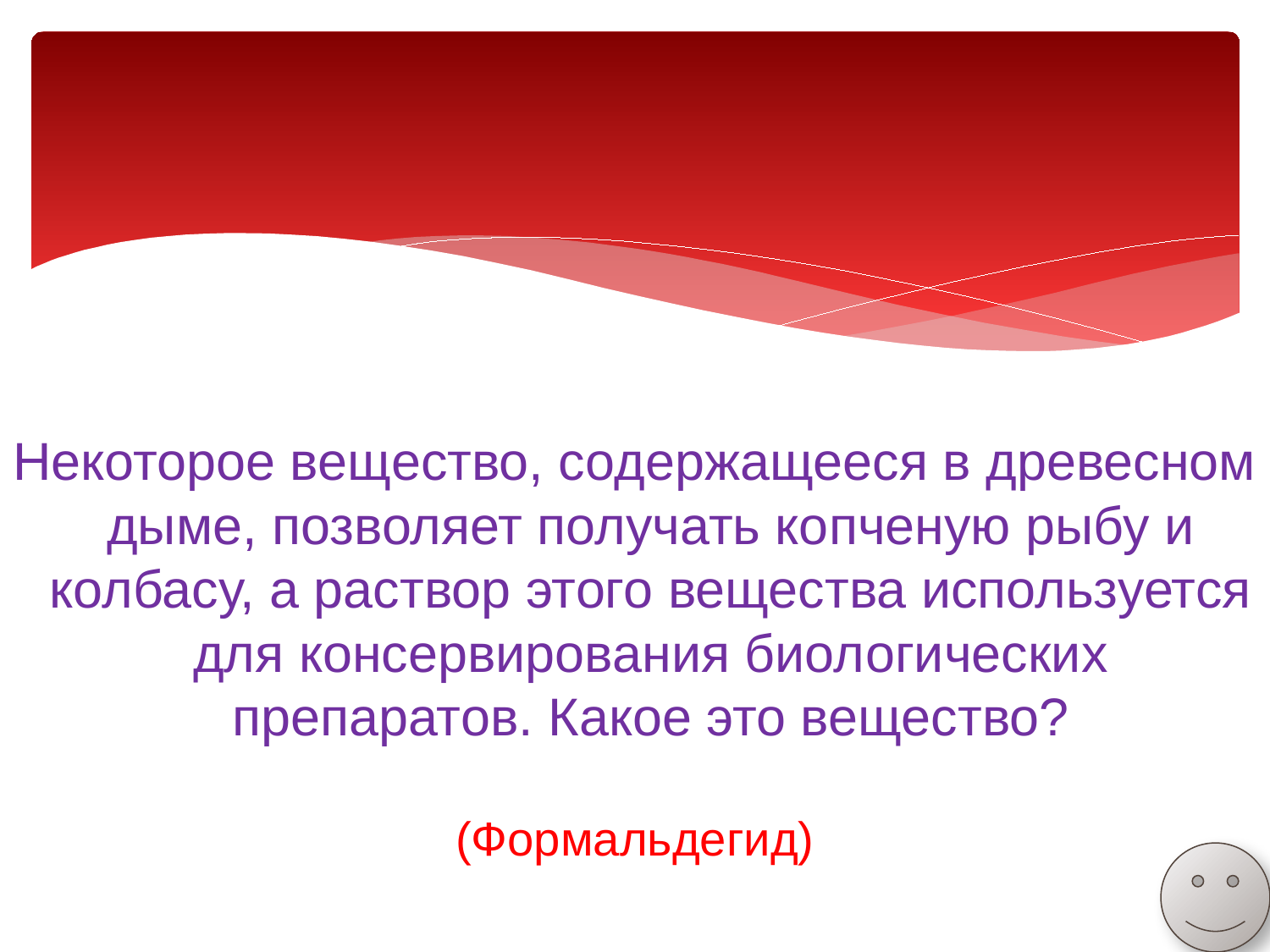

Некоторое вещество, содержащееся в древесном дыме, позволяет получать копченую рыбу и колбасу, а раствор этого вещества используется для консервирования биологических препаратов. Какое это вещество?

(Формальдегид)
#